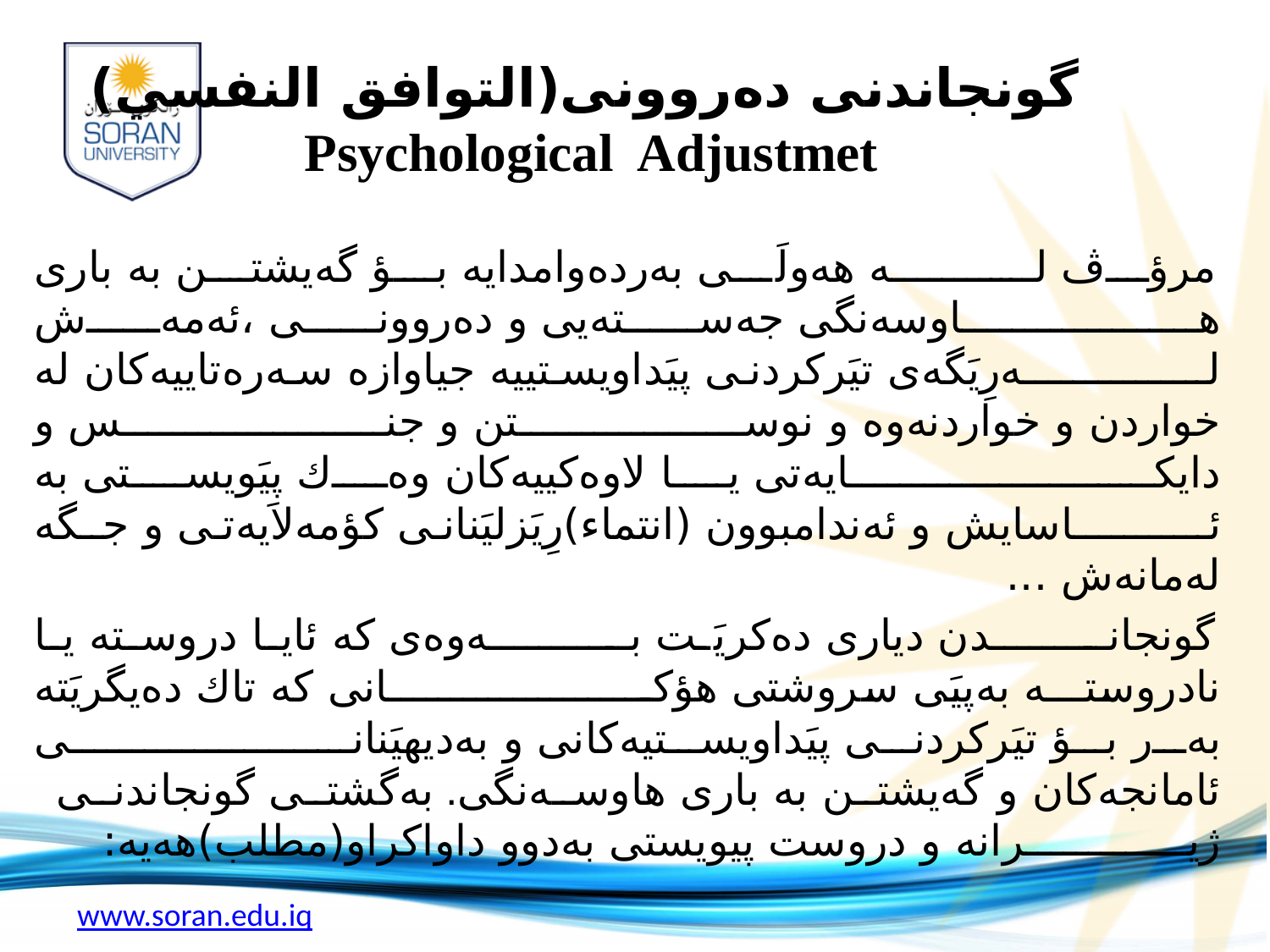

# گونجاندنى ده‌روونى(التوافق النفسي) Psychological  Adjustmet
   مرؤڤ لــــــــه‌ هه‌ولَى به‌رده‌وامدايه‌ بؤ گه‌يشتن به‌ بارى هـــــــــــــاوسه‌نگى جه‌سته‌يى و ده‌روونى ،ئه‌مه‌ش لــــــــــــــه‌رِيَگه‌ى تيَركردنى پيَداويستييه‌ جياوازه‌ سه‌ره‌تاييه‌كان له‌ خواردن و خواردنه‌وه‌ و نوســــتن و جنـــــــس و دايكــــــــــــــــــــايه‌تى يا لاوه‌كييه‌كان وه‌ك پيَويستى به‌ ئــــــــــاسايش و ئه‌ندامبوون (انتماء)رِيَزليَنانى كؤمه‌لاَيه‌تى و جـگه‌ له‌مانه‌ش ...
   گونجانــــــــدن ديارى ده‌كريَت بــــــــــه‌وه‌ى كه‌ ئايا دروسته‌ يا نادروستـــه‌ به‌پيَى سروشتى هؤكـــــــــــــــــــــانى كه‌ تاك ده‌يگريَته‌ به‌ر بؤ تيَركردنى پيَداويستيه‌كانى و به‌ديهيَنانــــــــــــــــــــى ئامانجه‌كان و گه‌يشتن به‌ بارى هاوسه‌نگى. به‌گشتى گونجاندنى ژيـــــــــــــرانه‌ و دروست پيويستى به‌دوو داواكراو(مطلب)هه‌يه‌: